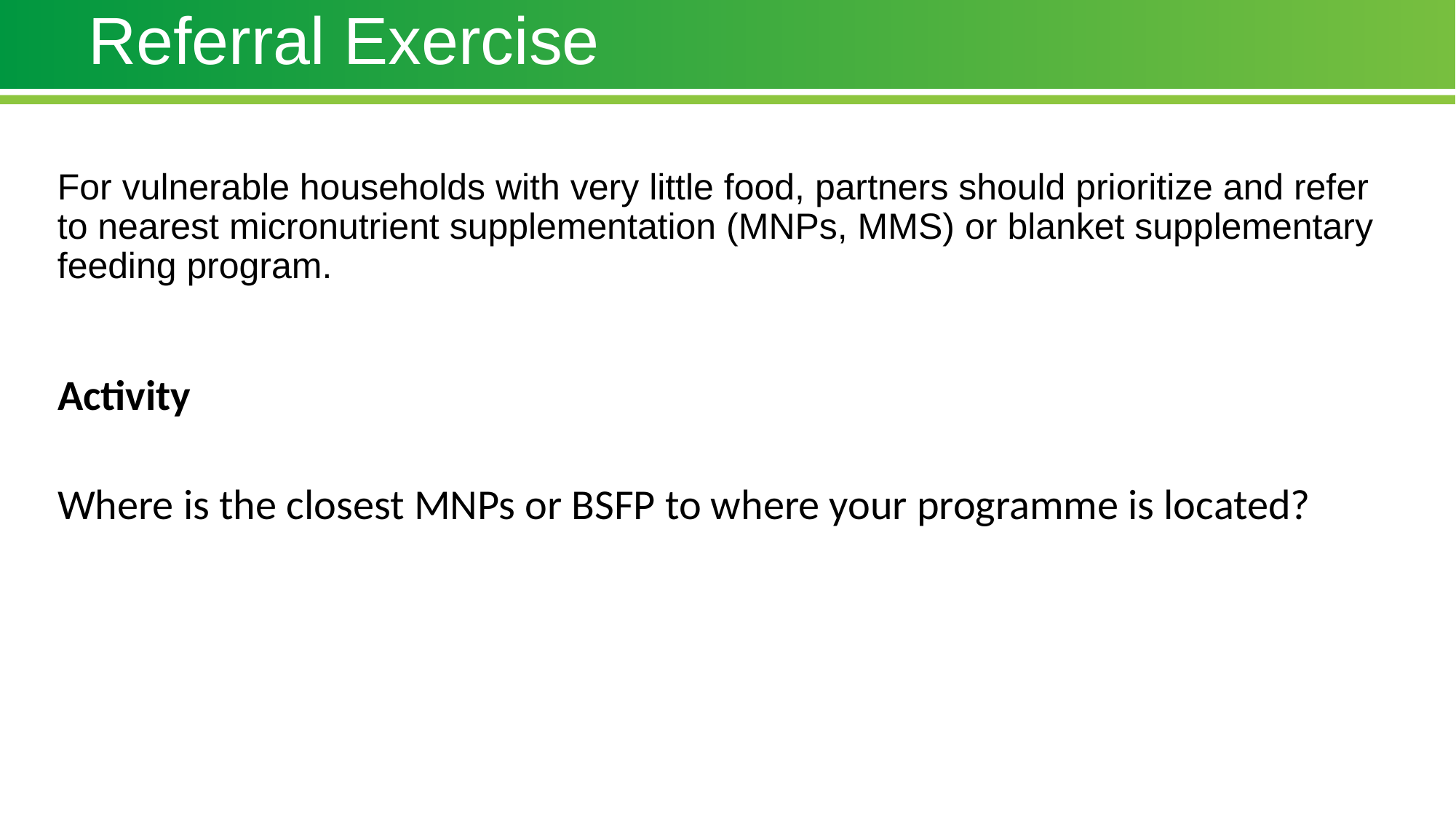

# Referral Exercise
For vulnerable households with very little food, partners should prioritize and refer to nearest micronutrient supplementation (MNPs, MMS) or blanket supplementary feeding program.
Activity

Where is the closest MNPs or BSFP to where your programme is located?